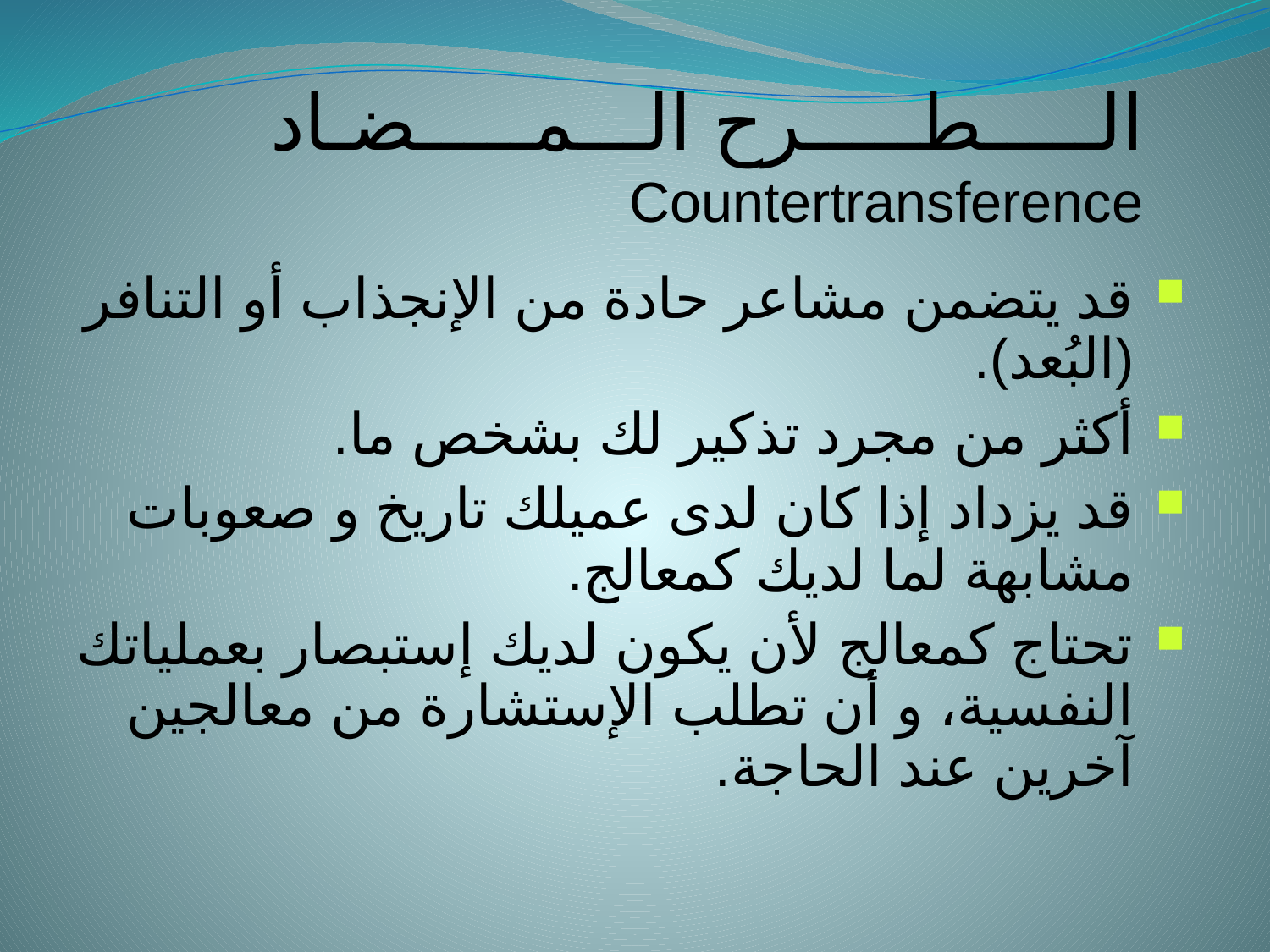

الـــــطـــــرح الـــمـــــضـاد Countertransference
قد يتضمن مشاعر حادة من الإنجذاب أو التنافر (البُعد).
أكثر من مجرد تذكير لك بشخص ما.
قد يزداد إذا كان لدى عميلك تاريخ و صعوبات مشابهة لما لديك كمعالج.
تحتاج كمعالج لأن يكون لديك إستبصار بعملياتك النفسية، و أن تطلب الإستشارة من معالجين آخرين عند الحاجة.